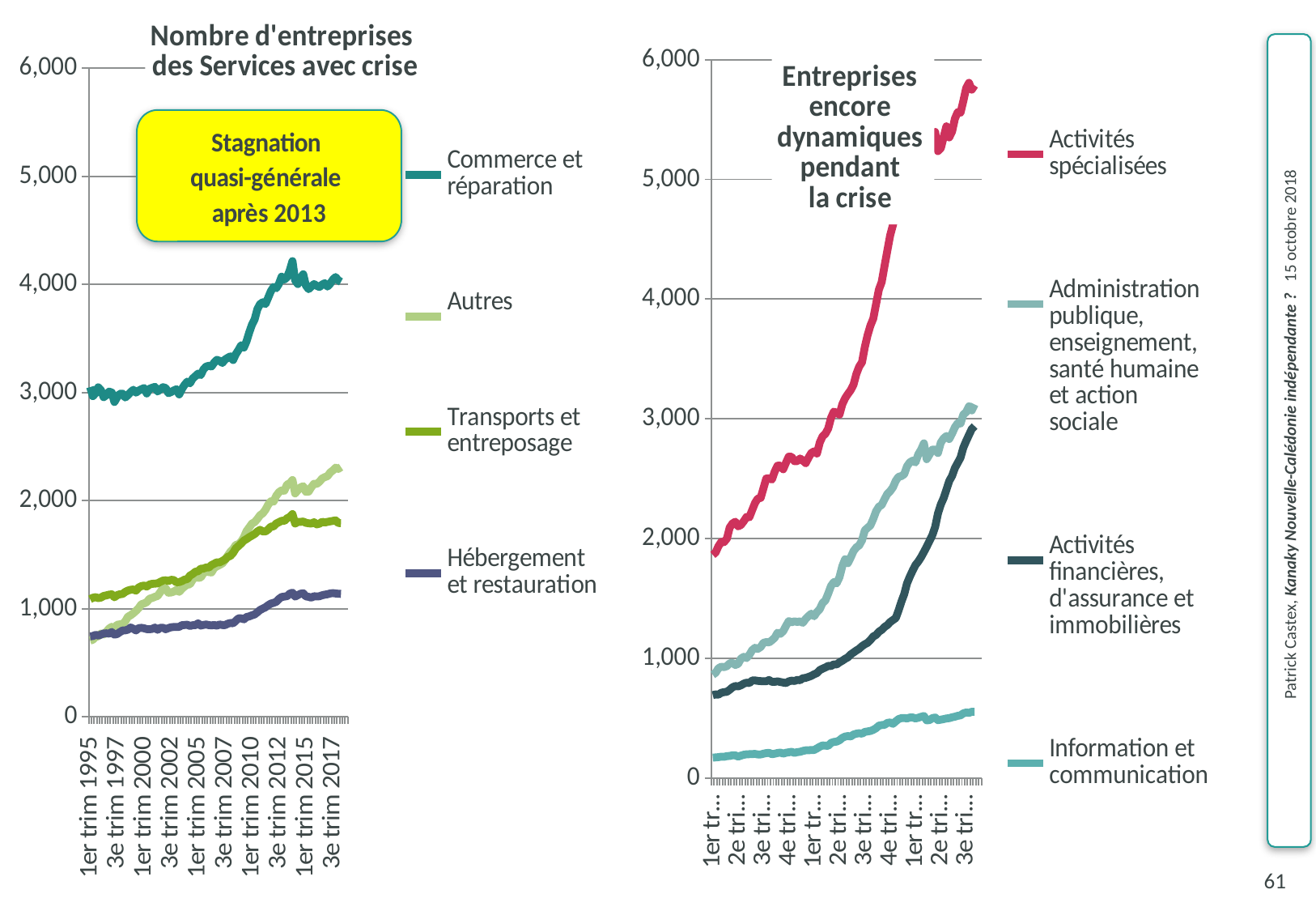

### Chart: Nombre d'entreprises
des Services avec crise

| Category | Commerce et réparation | Autres | Transports et entreposage | Hébergement et restauration |
|---|---|---|---|---|
| 1er trim 1995 | 3050.0 | 705.0 | 1088.0 | 744.0 |
| 2e trim 1995 | 2966.0 | 713.0 | 1101.0 | 747.0 |
| 3e trim 1995 | 2993.0 | 738.0 | 1107.0 | 758.0 |
| 4e trim 1995 | 3048.0 | 746.0 | 1098.0 | 752.0 |
| 1er trim 1996 | 3021.0 | 770.0 | 1103.0 | 760.0 |
| 2e trim 1996 | 2957.0 | 762.0 | 1118.0 | 771.0 |
| 3e trim 1996 | 2975.0 | 786.0 | 1123.0 | 772.0 |
| 4e trim 1996 | 3008.0 | 816.0 | 1130.0 | 770.0 |
| 1er trim 1997 | 3000.0 | 832.0 | 1133.0 | 784.0 |
| 2e trim 1997 | 2912.0 | 819.0 | 1106.0 | 760.0 |
| 3e trim 1997 | 2955.0 | 851.0 | 1125.0 | 766.0 |
| 4e trim 1997 | 2988.0 | 855.0 | 1134.0 | 783.0 |
| 1er trim 1998 | 2989.0 | 858.0 | 1136.0 | 798.0 |
| 2e trim 1998 | 2954.0 | 882.0 | 1155.0 | 800.0 |
| 3e trim 1998 | 2976.0 | 926.0 | 1168.0 | 806.0 |
| 4e trim 1998 | 3003.0 | 939.0 | 1175.0 | 826.0 |
| 1er trim 1999 | 3025.0 | 958.0 | 1178.0 | 814.0 |
| 2e trim 1999 | 2999.0 | 980.0 | 1167.0 | 799.0 |
| 3e trim 1999 | 3017.0 | 1006.0 | 1196.0 | 820.0 |
| 4e trim 1999 | 3030.0 | 1041.0 | 1209.0 | 823.0 |
| 1er trim 2000 | 3041.0 | 1049.0 | 1214.0 | 819.0 |
| 2e trim 2000 | 2991.0 | 1061.0 | 1205.0 | 811.0 |
| 3e trim 2000 | 3034.0 | 1092.0 | 1224.0 | 810.0 |
| 4e trim 2000 | 3044.0 | 1099.0 | 1230.0 | 813.0 |
| 1er trim 2001 | 3052.0 | 1110.0 | 1232.0 | 825.0 |
| 2e trim 2001 | 3009.0 | 1118.0 | 1234.0 | 805.0 |
| 3e trim 2001 | 3030.0 | 1153.0 | 1248.0 | 823.0 |
| 4e trim 2001 | 3049.0 | 1189.0 | 1260.0 | 824.0 |
| 1er trim 2002 | 3042.0 | 1189.0 | 1263.0 | 810.0 |
| 2e trim 2002 | 2994.0 | 1148.0 | 1256.0 | 820.0 |
| 3e trim 2002 | 3004.0 | 1150.0 | 1267.0 | 828.0 |
| 4e trim 2002 | 3019.0 | 1158.0 | 1265.0 | 831.0 |
| 1er trim 2003 | 3030.0 | 1174.0 | 1243.0 | 831.0 |
| 2e trim 2003 | 2982.0 | 1156.0 | 1246.0 | 832.0 |
| 3e trim 2003 | 3032.0 | 1183.0 | 1255.0 | 847.0 |
| 4e trim 2003 | 3070.0 | 1206.0 | 1269.0 | 849.0 |
| 1er trim 2004 | 3100.0 | 1222.0 | 1273.0 | 852.0 |
| 2e trim 2004 | 3085.0 | 1226.0 | 1306.0 | 840.0 |
| 3e trim 2004 | 3129.0 | 1268.0 | 1321.0 | 847.0 |
| 4e trim 2004 | 3151.0 | 1297.0 | 1341.0 | 847.0 |
| 1er trim 2005 | 3174.0 | 1285.0 | 1347.0 | 865.0 |
| 2e trim 2005 | 3161.0 | 1289.0 | 1370.0 | 844.0 |
| 3e trim 2005 | 3214.0 | 1328.0 | 1371.0 | 850.0 |
| 4e trim 2005 | 3240.0 | 1344.0 | 1381.0 | 854.0 |
| 1er trim 2006 | 3247.0 | 1339.0 | 1381.0 | 848.0 |
| 2e trim 2006 | 3241.0 | 1335.0 | 1403.0 | 846.0 |
| 3e trim 2006 | 3277.0 | 1377.0 | 1416.0 | 849.0 |
| 4e trim 2006 | 3302.0 | 1392.0 | 1429.0 | 843.0 |
| 1er trim 2007 | 3293.0 | 1405.0 | 1429.0 | 854.0 |
| 2e trim 2007 | 3273.0 | 1419.0 | 1441.0 | 849.0 |
| 3e trim 2007 | 3305.0 | 1449.0 | 1456.0 | 848.0 |
| 4e trim 2007 | 3321.0 | 1491.0 | 1479.0 | 861.0 |
| 1er trim 2008 | 3334.0 | 1526.0 | 1488.0 | 868.0 |
| 2e trim 2008 | 3300.0 | 1551.0 | 1516.0 | 865.0 |
| 3e trim 2008 | 3354.0 | 1590.0 | 1557.0 | 888.0 |
| 4è trim _x000d_2008 | 3393.0 | 1596.0 | 1580.0 | 911.0 |
| 1er trim 2009 | 3437.0 | 1620.0 | 1603.0 | 911.0 |
| 2e trim_x000d_ 2009 | 3416.0 | 1661.0 | 1630.0 | 902.0 |
| 3e trim _x000d_2009 | 3475.0 | 1718.0 | 1644.0 | 923.0 |
| 4è trim _x000d_2009 | 3557.0 | 1752.0 | 1662.0 | 929.0 |
| 1er trim 2010 | 3628.0 | 1787.0 | 1676.0 | 939.0 |
| 2e trim 2010 | 3677.0 | 1801.0 | 1691.0 | 947.0 |
| 3e trim 2010 | 3771.0 | 1830.0 | 1714.0 | 967.0 |
| 4e trim 2010 | 3817.0 | 1864.0 | 1729.0 | 988.0 |
| 1er trim 2011 | 3835.0 | 1882.0 | 1715.0 | 1001.0 |
| 2e trim 2011 | 3818.0 | 1915.0 | 1714.0 | 1013.0 |
| 3e trim 2011 | 3877.0 | 1962.0 | 1733.0 | 1032.0 |
| 4e trim 2011 | 3937.0 | 1993.0 | 1759.0 | 1047.0 |
| 1er trim 2012 | 3976.0 | 1991.0 | 1761.0 | 1054.0 |
| 2e trim 2012 | 3965.0 | 2044.0 | 1788.0 | 1064.0 |
| 3e trim 2012 | 4005.0 | 2077.0 | 1800.0 | 1090.0 |
| 4e trim 2012 | 4071.0 | 2095.0 | 1813.0 | 1108.0 |
| 1er trim 2013 | 4044.0 | 2091.0 | 1812.0 | 1112.0 |
| 2e trim 2013 | 4066.0 | 2149.0 | 1836.0 | 1116.0 |
| 3e trim 2013 | 4129.0 | 2158.0 | 1848.0 | 1139.0 |
| 4e trim 2013 | 4215.0 | 2190.0 | 1875.0 | 1148.0 |
| 1er trim 2014 | 4037.0 | 2066.0 | 1788.0 | 1112.0 |
| 2e trim 2014 | 4003.0 | 2096.0 | 1802.0 | 1126.0 |
| 3e trim 2014 | 4060.0 | 2122.0 | 1803.0 | 1138.0 |
| 4e trim 2014 | 4094.0 | 2133.0 | 1806.0 | 1143.0 |
| 1er trim 2015 | 3989.0 | 2081.0 | 1794.0 | 1114.0 |
| 2e trim 2015 | 3956.0 | 2083.0 | 1790.0 | 1110.0 |
| 3e trim 2015 | 3980.0 | 2123.0 | 1787.0 | 1102.0 |
| 4e trim 2015 | 4003.0 | 2155.0 | 1800.0 | 1115.0 |
| 1er trim 2016 | 3987.0 | 2154.0 | 1780.0 | 1113.0 |
| 2e trim 2016 | 3976.0 | 2174.0 | 1786.0 | 1115.0 |
| 3e trim 2016 | 3998.0 | 2204.0 | 1804.0 | 1124.0 |
| 4e trim 2016 | 4011.0 | 2217.0 | 1797.0 | 1130.0 |
| 1er trim 2017 | 3980.0 | 2226.0 | 1803.0 | 1134.0 |
| 2e trim 2017 | 4006.0 | 2259.0 | 1808.0 | 1141.0 |
| 3e trim 2017 | 4044.0 | 2279.0 | 1812.0 | 1144.0 |
| 4e trim 2017 | 4068.0 | 2304.0 | 1817.0 | 1141.0 |
| 1er trim 2018 | 4037.0 | 2293.0 | 1793.0 | 1138.0 |
| 2e trim 2018 | 4023.0 | 2310.0 | 1792.0 | 1137.0 |
| 3e trim 2018 | None | None | None | None |
| 4e trim 2018 | None | None | None | None |

### Chart: Entreprises
encore
dynamiques
pendant
la crise

| Category | Activités spécialisées | Administration publique, enseignement, santé humaine et action sociale | Activités financières, d'assurance et immobilières | Information et communication |
|---|---|---|---|---|
| 1er trim 1995 | 1864.0 | 863.0 | 693.0 | 171.0 |
| 2e trim 1995 | 1884.0 | 879.0 | 699.0 | 173.0 |
| 3e trim 1995 | 1936.0 | 917.0 | 697.0 | 175.0 |
| 4e trim 1995 | 1972.0 | 930.0 | 713.0 | 179.0 |
| 1er trim 1996 | 1971.0 | 927.0 | 718.0 | 178.0 |
| 2e trim 1996 | 2000.0 | 935.0 | 721.0 | 184.0 |
| 3e trim 1996 | 2092.0 | 958.0 | 738.0 | 185.0 |
| 4e trim 1996 | 2126.0 | 963.0 | 758.0 | 191.0 |
| 1er trim 1997 | 2141.0 | 945.0 | 769.0 | 190.0 |
| 2e trim 1997 | 2102.0 | 954.0 | 766.0 | 180.0 |
| 3e trim 1997 | 2114.0 | 998.0 | 775.0 | 188.0 |
| 4e trim 1997 | 2145.0 | 1013.0 | 789.0 | 195.0 |
| 1er trim 1998 | 2181.0 | 1003.0 | 797.0 | 199.0 |
| 2e trim 1998 | 2179.0 | 1030.0 | 794.0 | 200.0 |
| 3e trim 1998 | 2239.0 | 1069.0 | 815.0 | 201.0 |
| 4e trim 1998 | 2298.0 | 1088.0 | 816.0 | 202.0 |
| 1er trim 1999 | 2334.0 | 1079.0 | 812.0 | 198.0 |
| 2e trim 1999 | 2340.0 | 1095.0 | 810.0 | 198.0 |
| 3e trim 1999 | 2420.0 | 1130.0 | 809.0 | 204.0 |
| 4e trim 1999 | 2502.0 | 1136.0 | 809.0 | 209.0 |
| 1er trim 2000 | 2504.0 | 1133.0 | 819.0 | 211.0 |
| 2e trim 2000 | 2493.0 | 1151.0 | 804.0 | 200.0 |
| 3e trim 2000 | 2560.0 | 1172.0 | 804.0 | 204.0 |
| 4e trim 2000 | 2609.0 | 1214.0 | 808.0 | 210.0 |
| 1er trim 2001 | 2609.0 | 1205.0 | 803.0 | 213.0 |
| 2e trim 2001 | 2579.0 | 1227.0 | 798.0 | 205.0 |
| 3e trim 2001 | 2634.0 | 1271.0 | 794.0 | 212.0 |
| 4e trim 2001 | 2685.0 | 1311.0 | 808.0 | 216.0 |
| 1er trim 2002 | 2683.0 | 1301.0 | 814.0 | 220.0 |
| 2e trim 2002 | 2647.0 | 1309.0 | 811.0 | 211.0 |
| 3e trim 2002 | 2647.0 | 1304.0 | 820.0 | 217.0 |
| 4e trim 2002 | 2669.0 | 1309.0 | 818.0 | 220.0 |
| 1er trim 2003 | 2652.0 | 1297.0 | 834.0 | 227.0 |
| 2e trim 2003 | 2630.0 | 1330.0 | 837.0 | 232.0 |
| 3e trim 2003 | 2676.0 | 1353.0 | 845.0 | 232.0 |
| 4e trim 2003 | 2715.0 | 1373.0 | 854.0 | 235.0 |
| 1er trim 2004 | 2729.0 | 1352.0 | 867.0 | 235.0 |
| 2e trim 2004 | 2711.0 | 1387.0 | 877.0 | 248.0 |
| 3e trim 2004 | 2802.0 | 1411.0 | 902.0 | 262.0 |
| 4e trim 2004 | 2854.0 | 1462.0 | 914.0 | 273.0 |
| 1er trim 2005 | 2876.0 | 1484.0 | 924.0 | 271.0 |
| 2e trim 2005 | 2919.0 | 1541.0 | 937.0 | 270.0 |
| 3e trim 2005 | 3008.0 | 1605.0 | 936.0 | 294.0 |
| 4e trim 2005 | 3061.0 | 1637.0 | 950.0 | 302.0 |
| 1er trim 2006 | 3050.0 | 1627.0 | 949.0 | 305.0 |
| 2e trim 2006 | 3036.0 | 1678.0 | 967.0 | 316.0 |
| 3e trim 2006 | 3122.0 | 1770.0 | 980.0 | 336.0 |
| 4e trim 2006 | 3172.0 | 1828.0 | 996.0 | 347.0 |
| 1er trim 2007 | 3208.0 | 1795.0 | 1009.0 | 351.0 |
| 2e trim 2007 | 3240.0 | 1843.0 | 1033.0 | 348.0 |
| 3e trim 2007 | 3286.0 | 1896.0 | 1049.0 | 364.0 |
| 4e trim 2007 | 3375.0 | 1927.0 | 1066.0 | 371.0 |
| 1er trim 2008 | 3436.0 | 1943.0 | 1080.0 | 375.0 |
| 2e trim 2008 | 3473.0 | 1985.0 | 1102.0 | 371.0 |
| 3e trim 2008 | 3600.0 | 2069.0 | 1118.0 | 386.0 |
| 4è trim _x000d_2008 | 3699.0 | 2090.0 | 1130.0 | 390.0 |
| 1er trim 2009 | 3779.0 | 2110.0 | 1153.0 | 394.0 |
| 2e trim_x000d_ 2009 | 3838.0 | 2165.0 | 1183.0 | 403.0 |
| 3e trim _x000d_2009 | 3958.0 | 2228.0 | 1195.0 | 417.0 |
| 4è trim _x000d_2009 | 4079.0 | 2266.0 | 1222.0 | 438.0 |
| 1er trim 2010 | 4143.0 | 2281.0 | 1238.0 | 443.0 |
| 2e trim 2010 | 4276.0 | 2329.0 | 1262.0 | 445.0 |
| 3e trim 2010 | 4405.0 | 2373.0 | 1278.0 | 461.0 |
| 4e trim 2010 | 4532.0 | 2396.0 | 1303.0 | 465.0 |
| 1er trim 2011 | 4619.0 | 2428.0 | 1320.0 | 454.0 |
| 2e trim 2011 | 4715.0 | 2483.0 | 1337.0 | 474.0 |
| 3e trim 2011 | 4838.0 | 2516.0 | 1400.0 | 493.0 |
| 4e trim 2011 | 5003.0 | 2522.0 | 1473.0 | 501.0 |
| 1er trim 2012 | 5084.0 | 2538.0 | 1536.0 | 502.0 |
| 2e trim 2012 | 5211.0 | 2604.0 | 1626.0 | 498.0 |
| 3e trim 2012 | 5322.0 | 2637.0 | 1683.0 | 506.0 |
| 4e trim 2012 | 5448.0 | 2651.0 | 1733.0 | 507.0 |
| 1er trim 2013 | 5304.0 | 2636.0 | 1779.0 | 498.0 |
| 2e trim 2013 | 5436.0 | 2704.0 | 1809.0 | 504.0 |
| 3e trim 2013 | 5512.0 | 2744.0 | 1846.0 | 512.0 |
| 4e trim 2013 | 5613.0 | 2796.0 | 1888.0 | 519.0 |
| 1er trim 2014 | 5247.0 | 2663.0 | 1933.0 | 482.0 |
| 2e trim 2014 | 5275.0 | 2704.0 | 1982.0 | 485.0 |
| 3e trim 2014 | 5353.0 | 2743.0 | 2029.0 | 501.0 |
| 4e trim 2014 | 5396.0 | 2743.0 | 2098.0 | 506.0 |
| 1er trim 2015 | 5236.0 | 2715.0 | 2209.0 | 484.0 |
| 2e trim 2015 | 5260.0 | 2802.0 | 2285.0 | 488.0 |
| 3e trim 2015 | 5353.0 | 2837.0 | 2338.0 | 493.0 |
| 4e trim 2015 | 5443.0 | 2857.0 | 2408.0 | 498.0 |
| 1er trim 2016 | 5350.0 | 2832.0 | 2481.0 | 501.0 |
| 2e trim 2016 | 5400.0 | 2878.0 | 2524.0 | 508.0 |
| 3e trim 2016 | 5506.0 | 2930.0 | 2589.0 | 513.0 |
| 4e trim 2016 | 5561.0 | 2964.0 | 2632.0 | 520.0 |
| 1er trim 2017 | 5556.0 | 2961.0 | 2676.0 | 524.0 |
| 2e trim 2017 | 5654.0 | 3036.0 | 2760.0 | 541.0 |
| 3e trim 2017 | 5762.0 | 3056.0 | 2815.0 | 548.0 |
| 4e trim 2017 | 5806.0 | 3105.0 | 2866.0 | 545.0 |
| 1er trim 2018 | 5749.0 | 3071.0 | 2915.0 | 554.0 |
| 2e trim 2018 | 5785.0 | 3121.0 | 2940.0 | 554.0 |
| 3e trim 2018 | None | None | None | None |
| 4e trim 2018 | None | None | None | None |